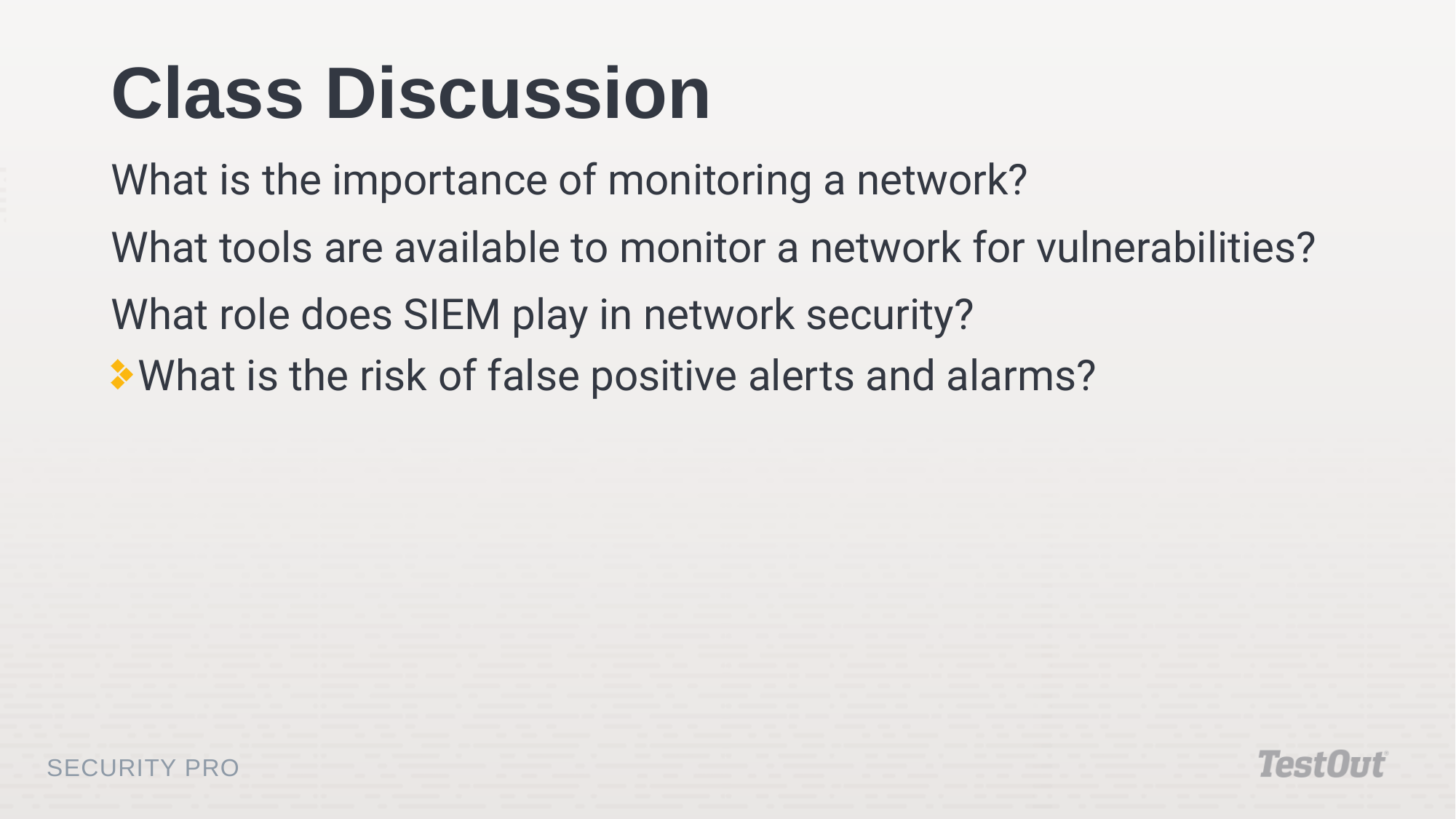

# Class Discussion
What is the importance of monitoring a network?
What tools are available to monitor a network for vulnerabilities?
What role does SIEM play in network security?
What is the risk of false positive alerts and alarms?
Security Pro